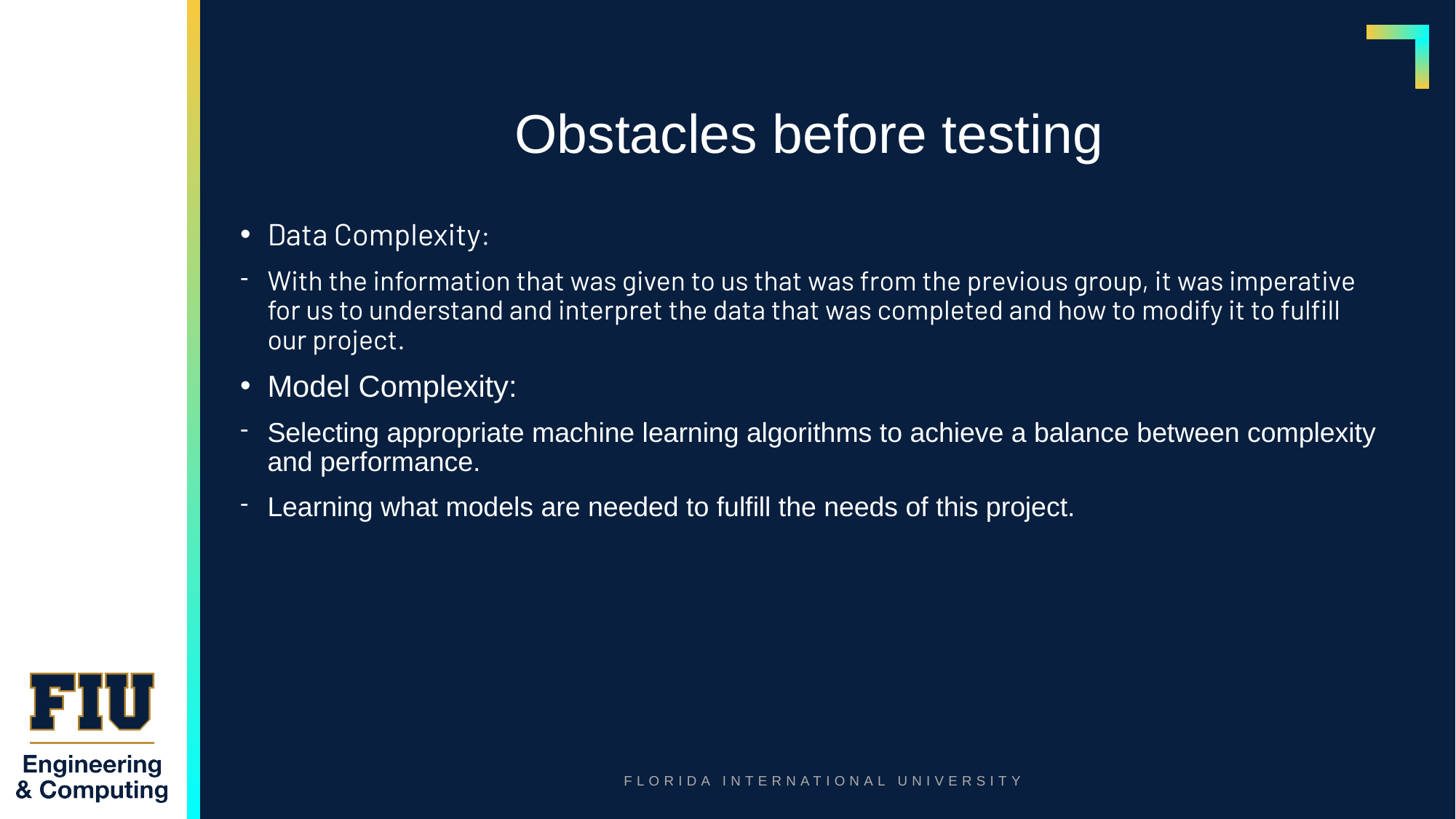

# Obstacles before testing

Data Complexity:
With the information that was given to us that was from the previous group, it was imperative for us to understand and interpret the data that was completed and how to modify it to fulfill our project.
Model Complexity:
Selecting appropriate machine learning algorithms to achieve a balance between complexity and performance.
Learning what models are needed to fulfill the needs of this project.